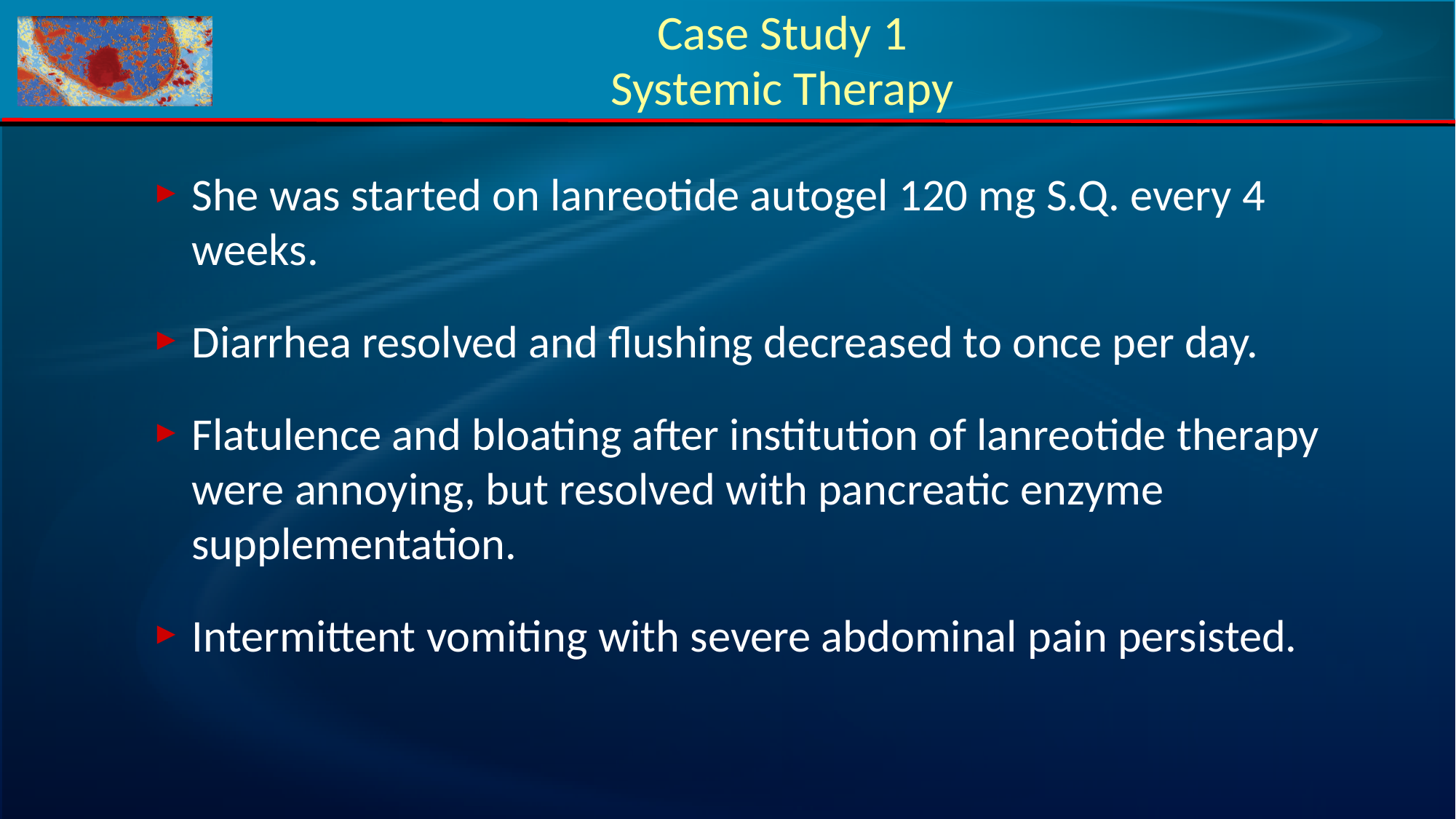

# Case Study 1 Systemic Therapy
She was started on lanreotide autogel 120 mg S.Q. every 4 weeks.
Diarrhea resolved and flushing decreased to once per day.
Flatulence and bloating after institution of lanreotide therapy were annoying, but resolved with pancreatic enzyme supplementation.
Intermittent vomiting with severe abdominal pain persisted.